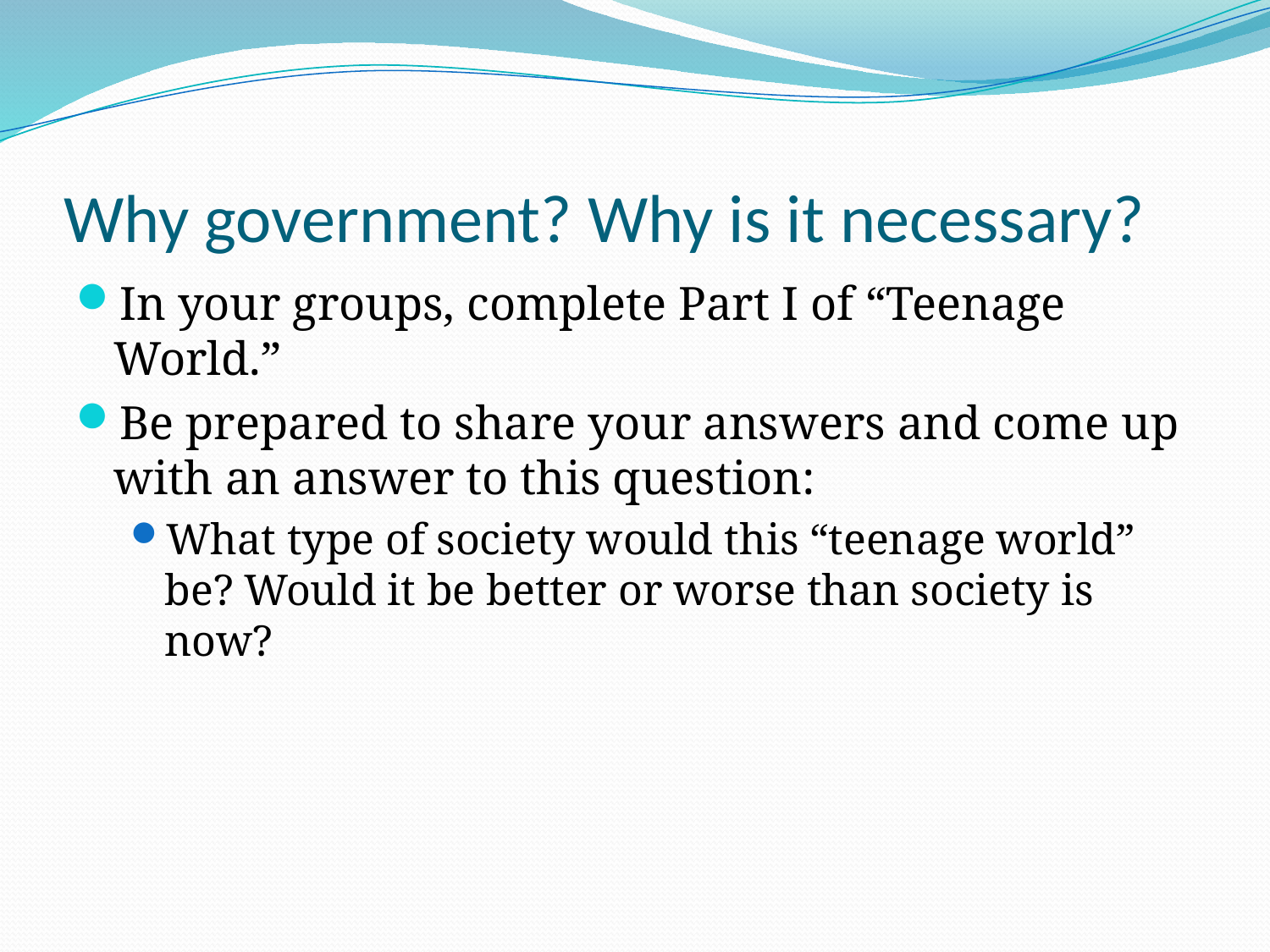

# Why government? Why is it necessary?
In your groups, complete Part I of “Teenage World.”
Be prepared to share your answers and come up with an answer to this question:
What type of society would this “teenage world” be? Would it be better or worse than society is now?